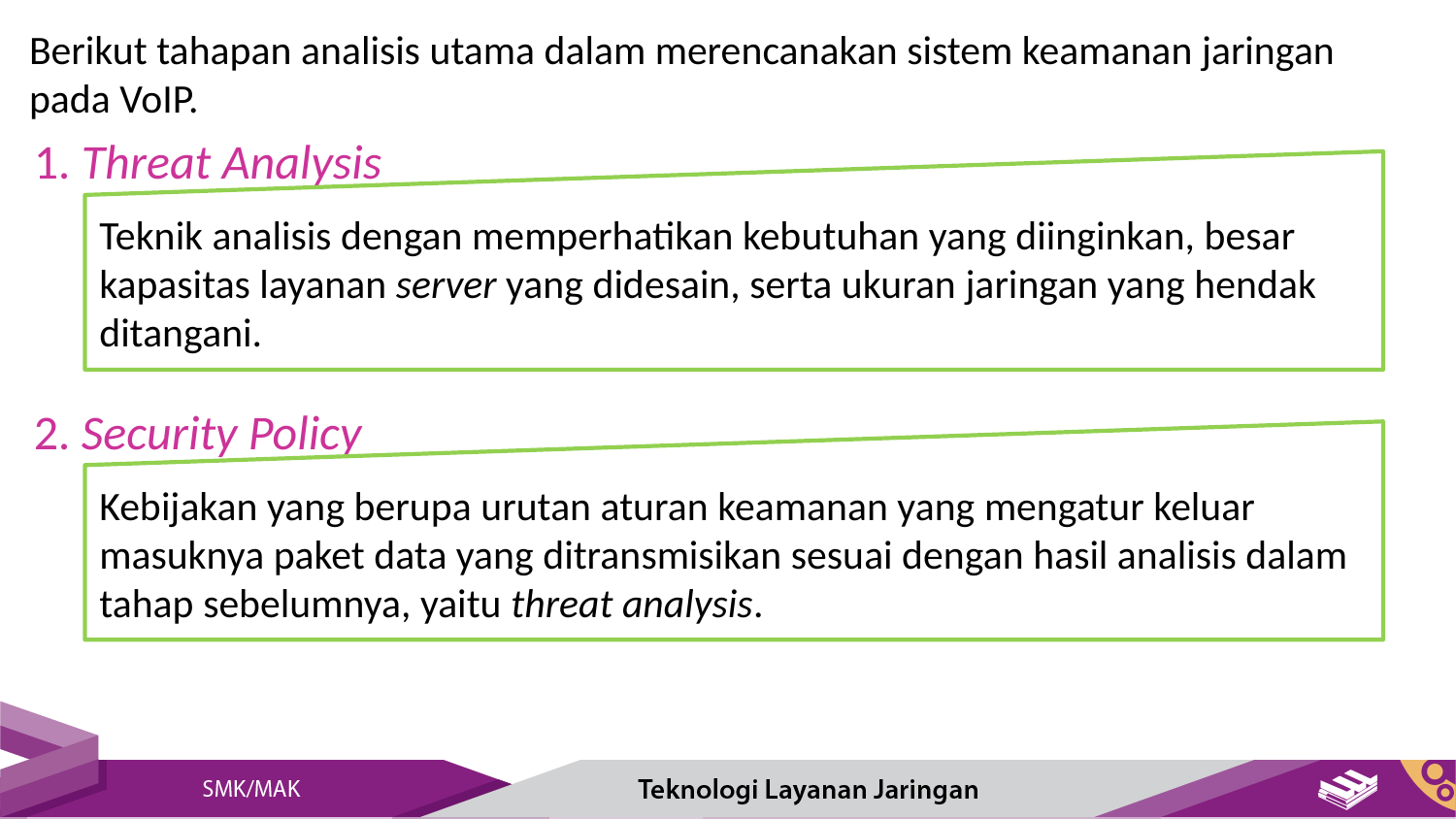

Berikut tahapan analisis utama dalam merencanakan sistem keamanan jaringan pada VoIP.
1. Threat Analysis
Teknik analisis dengan memperhatikan kebutuhan yang diinginkan, besar kapasitas layanan server yang didesain, serta ukuran jaringan yang hendak ditangani.
2. Security Policy
Kebijakan yang berupa urutan aturan keamanan yang mengatur keluar masuknya paket data yang ditransmisikan sesuai dengan hasil analisis dalam tahap sebelumnya, yaitu threat analysis.